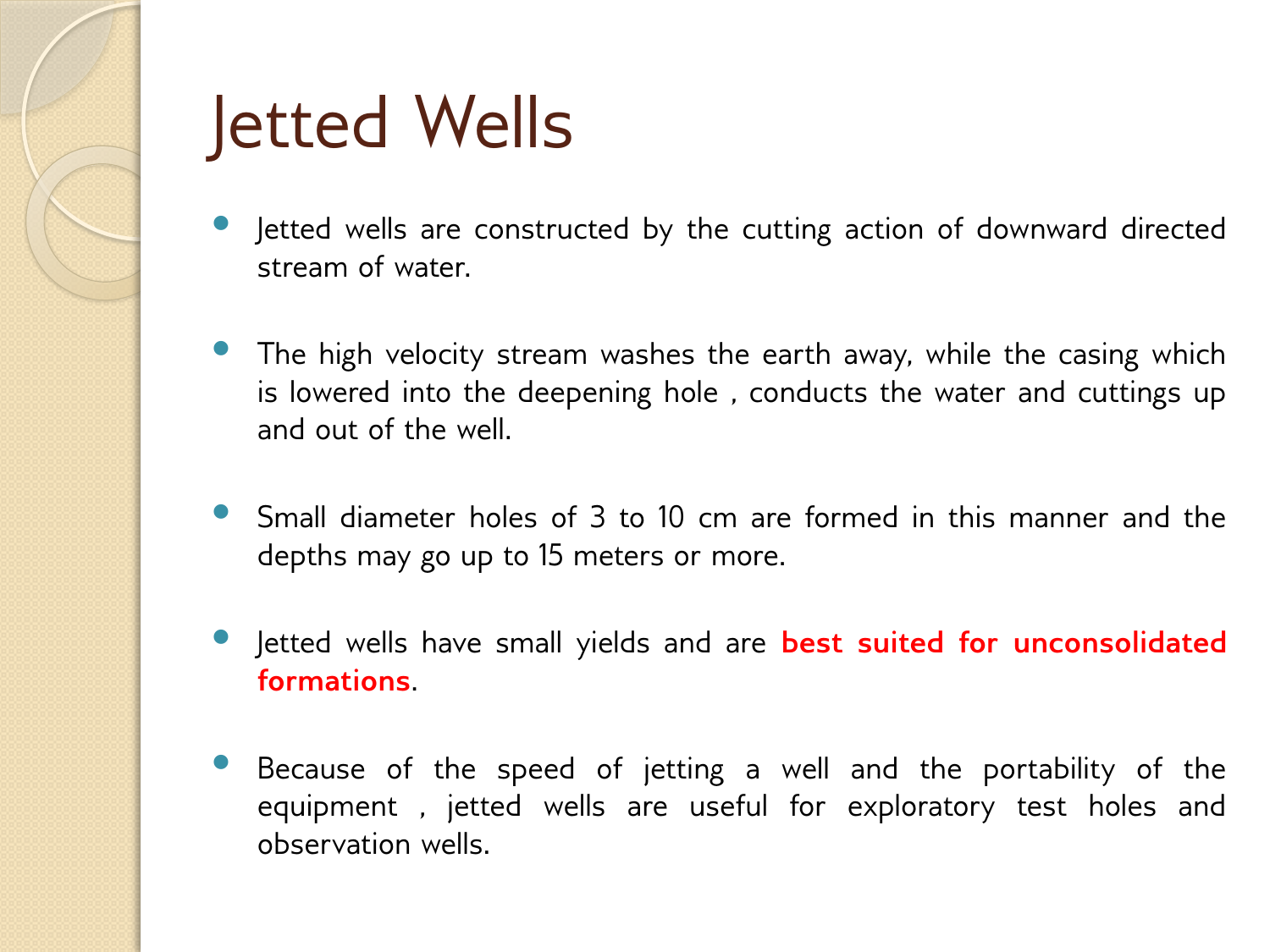

# Jetted Wells
Jetted wells are constructed by the cutting action of downward directed stream of water.

The high velocity stream washes the earth away, while the casing which is lowered into the deepening hole , conducts the water and cuttings up and out of the well.

Small diameter holes of 3 to 10 cm are formed in this manner and the depths may go up to 15 meters or more.

Jetted wells have small yields and are best suited for unconsolidated formations.

Because of the speed of jetting a well and the portability of the equipment , jetted wells are useful for exploratory test holes and observation wells.